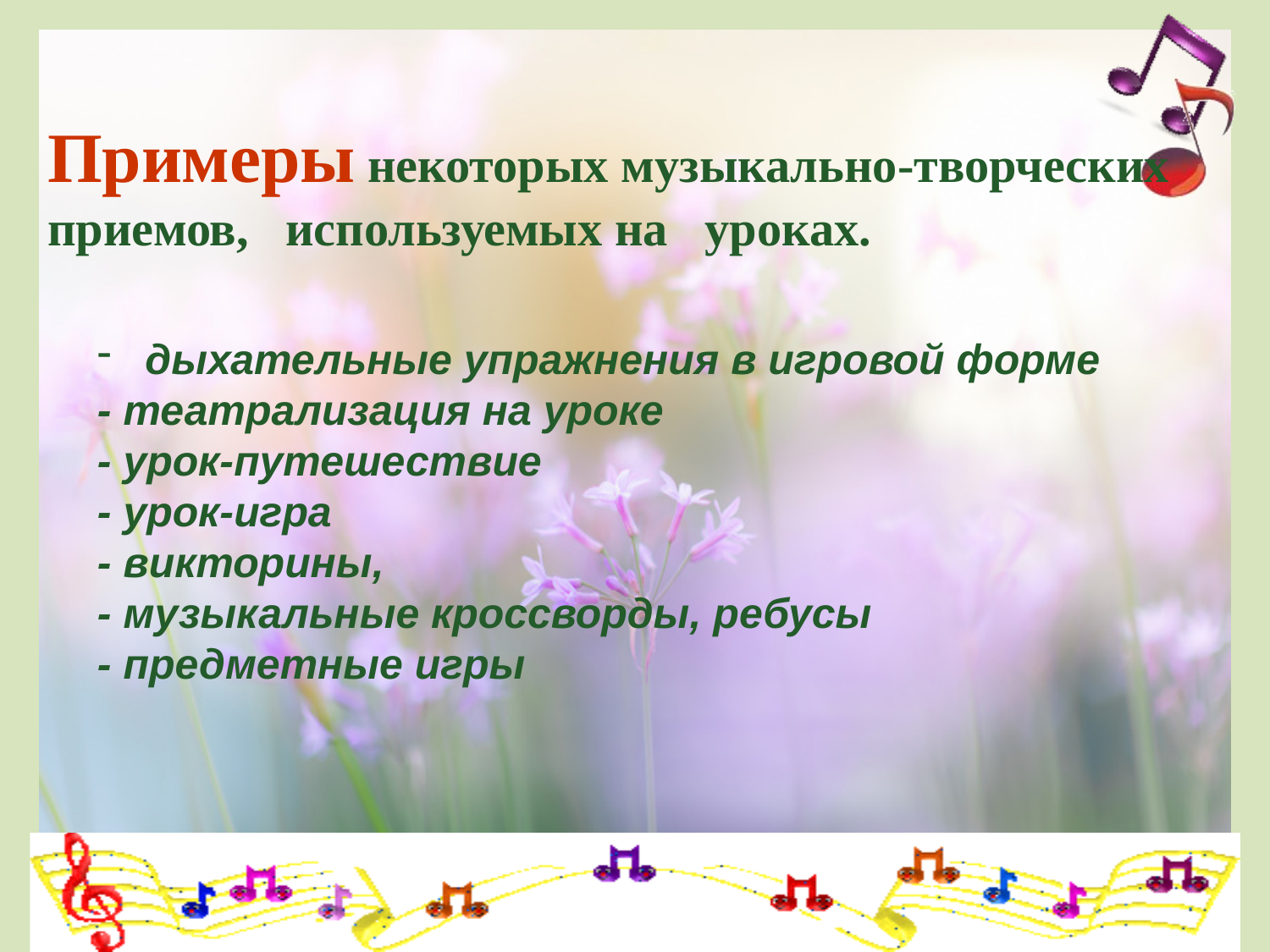

Примеры некоторых музыкально-творческих приемов,   используемых на   уроках.
дыхательные упражнения в игровой форме
- театрализация на уроке
- урок-путешествие
- урок-игра
- викторины,
- музыкальные кроссворды, ребусы
- предметные игры